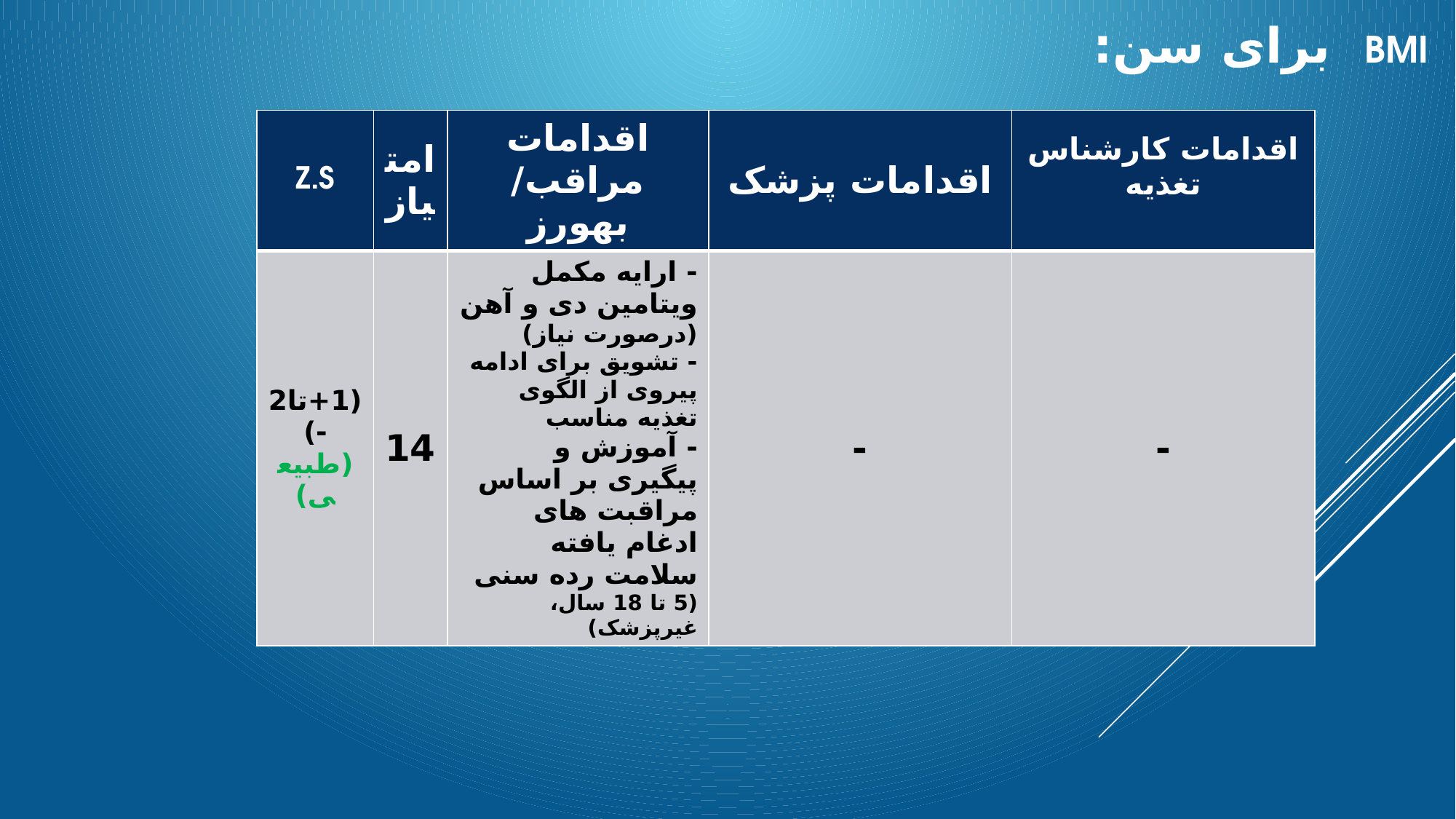

# BMI  برای سن:
| Z.S | امتیاز | اقدامات مراقب/ بهورز | اقدامات پزشک | اقدامات کارشناس تغذیه |
| --- | --- | --- | --- | --- |
| (1+تا2-) (طبیعی) | 14 | - ارایه مکمل ویتامین دی و آهن (درصورت نیاز) - تشویق برای ادامه پیروی از الگوی تغذیه مناسب - آموزش و پیگیری بر اساس مراقبت های ادغام یافته سلامت رده سنی (5 تا 18 سال، غیرپزشک) | - | - |